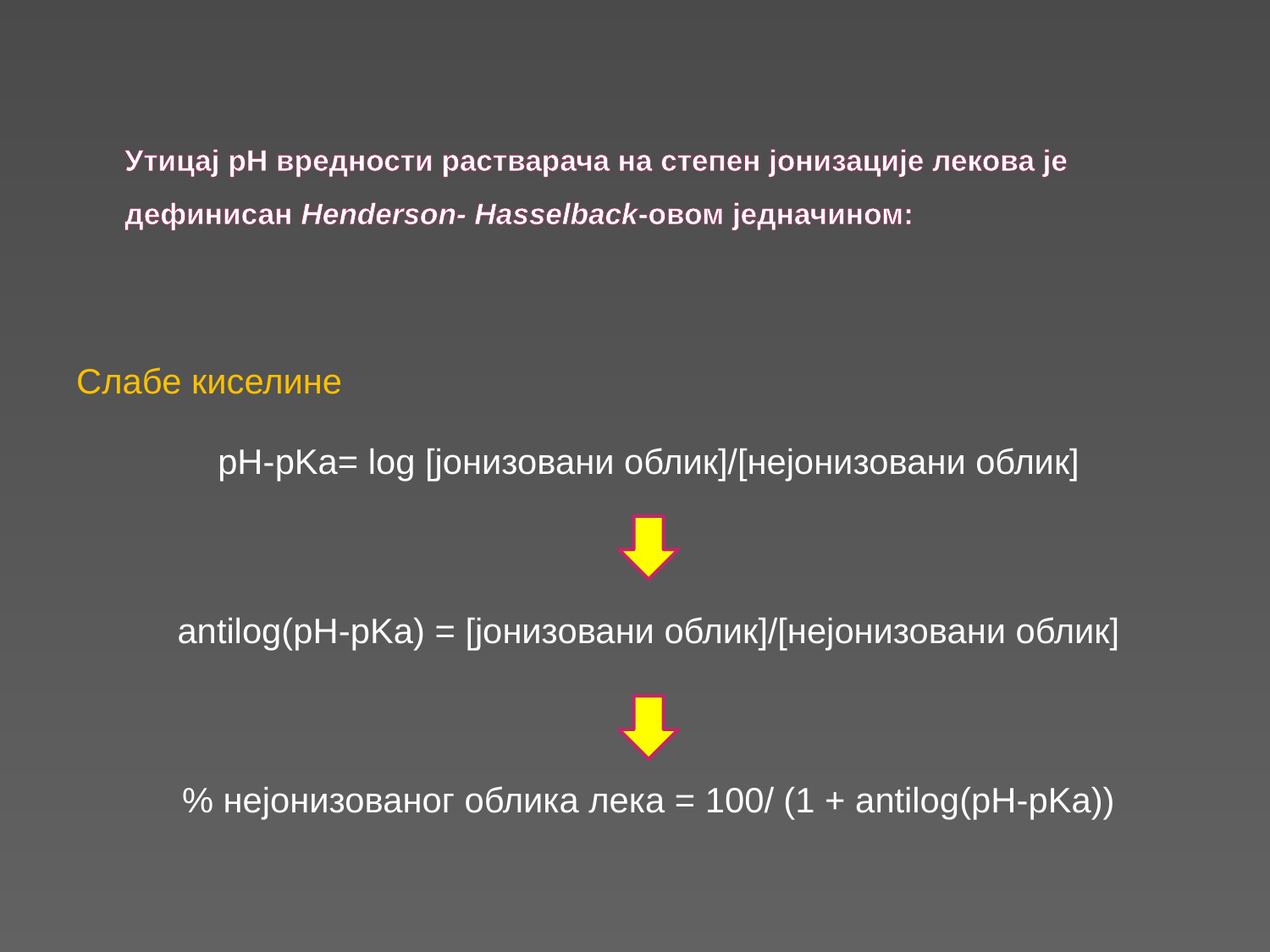

# Утицај pH вредности растварача на степен јонизације лекова је дефинисан Henderson- Hasselback-овом једначином:
Слабе киселине
pH-pKa= log [јонизовани облик]/[нејонизовани облик]

antilog(pH-pKa) = [јонизовани облик]/[нејонизовани облик]

% нејонизованог облика лека = 100/ (1 + antilog(pH-pKa))